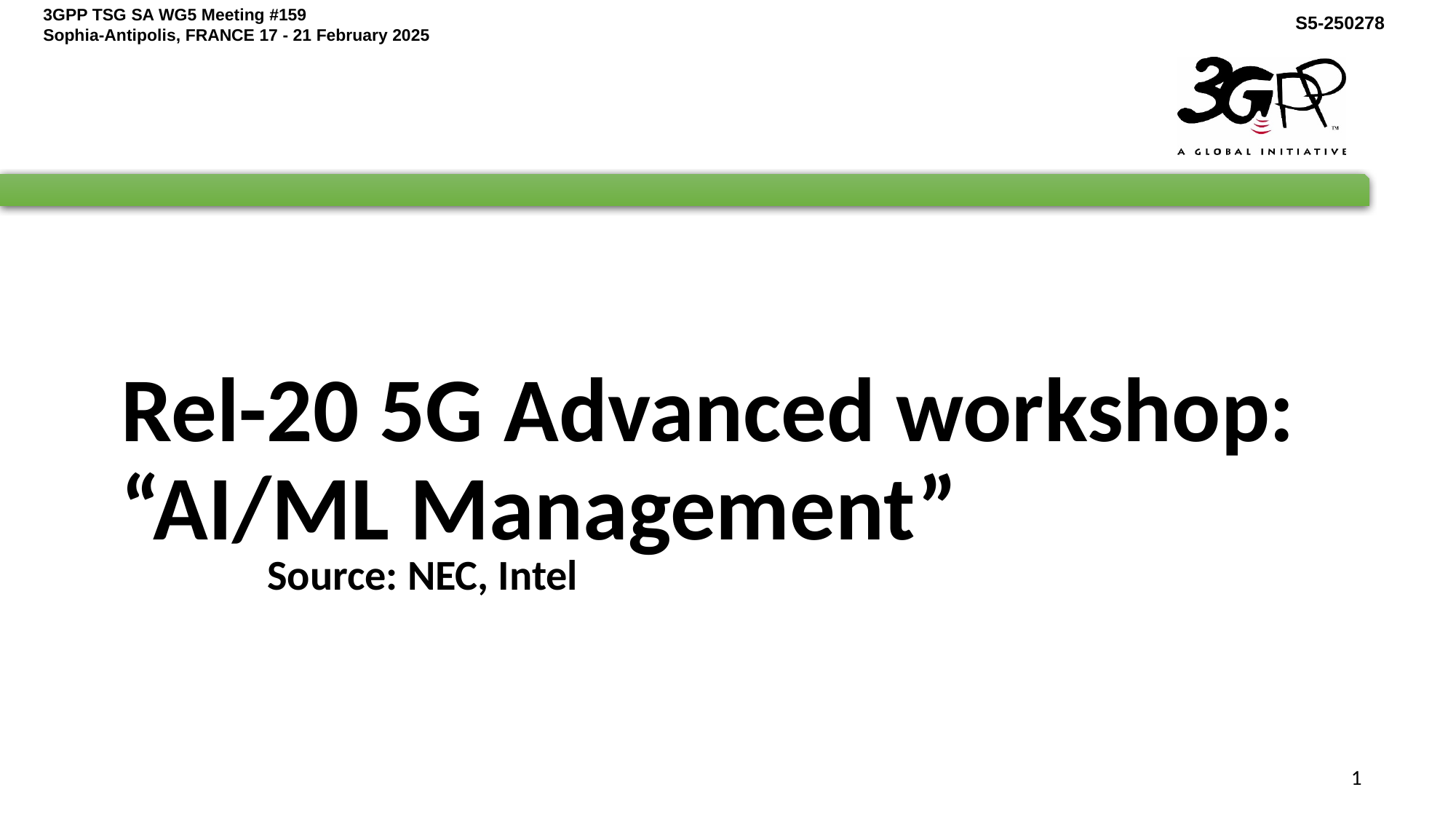

# Rel-20 5G Advanced workshop: “AI/ML Management”
Source: NEC, Intel